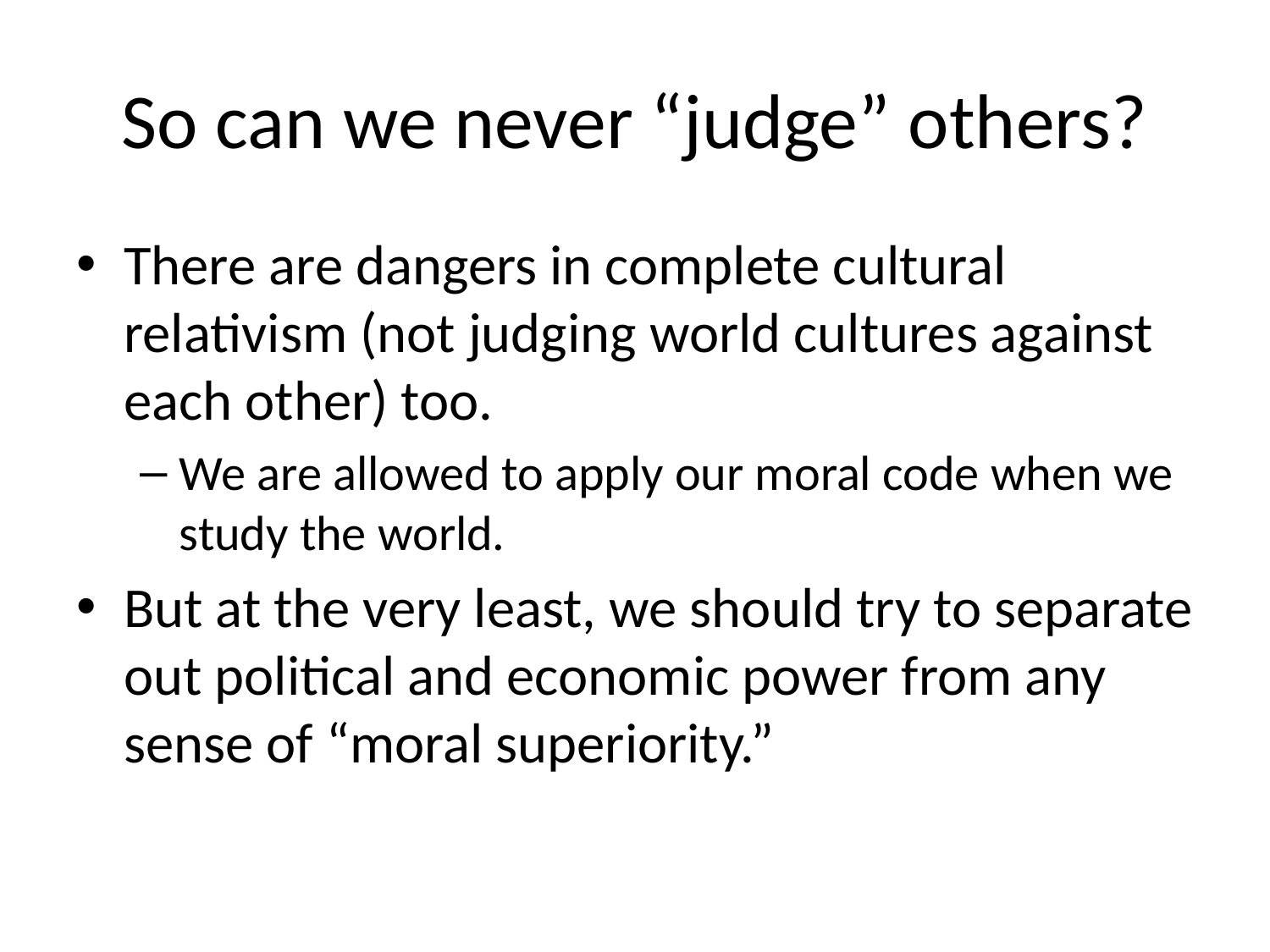

# So can we never “judge” others?
There are dangers in complete cultural relativism (not judging world cultures against each other) too.
We are allowed to apply our moral code when we study the world.
But at the very least, we should try to separate out political and economic power from any sense of “moral superiority.”